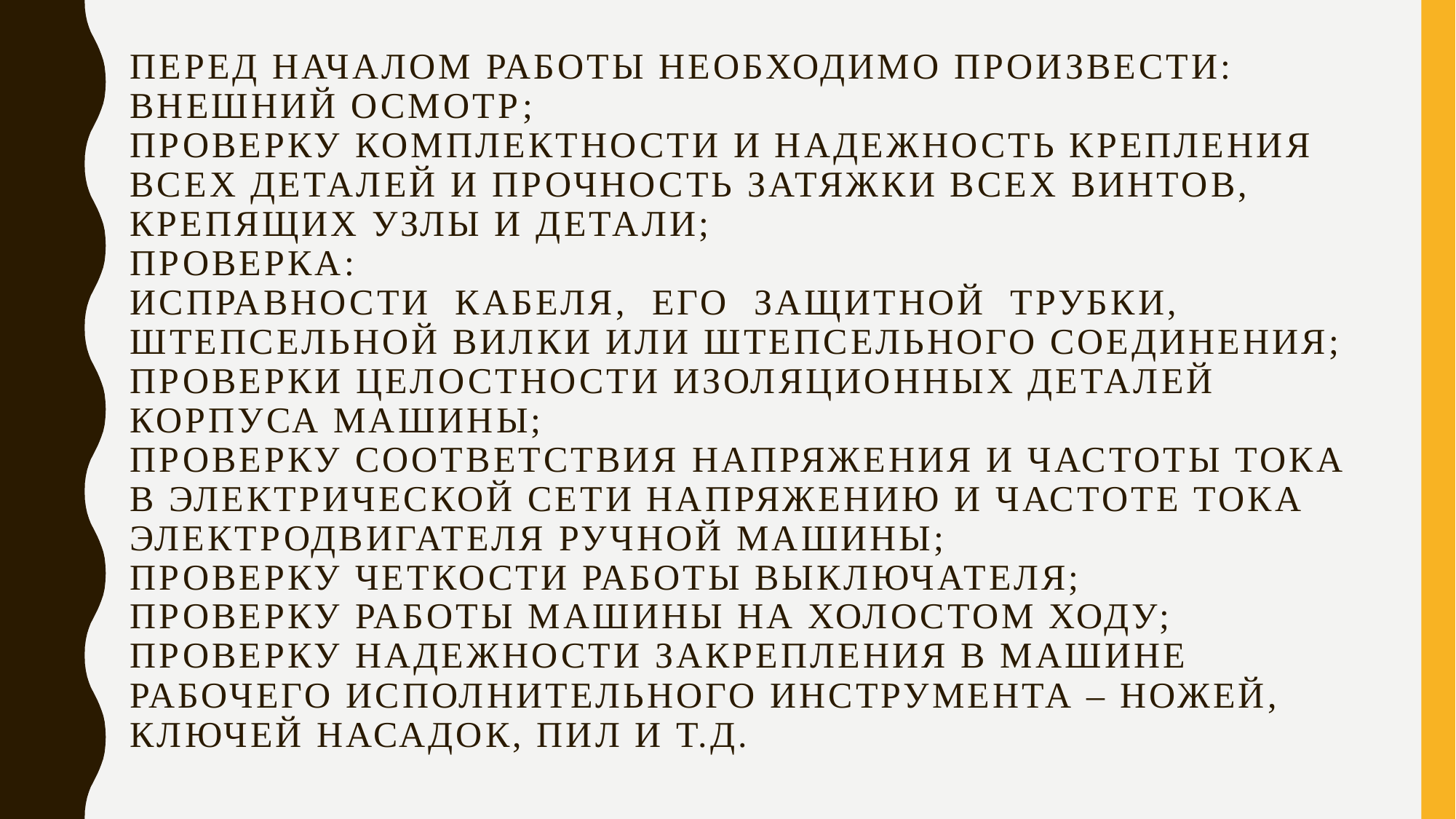

# Перед началом работы необходимо произвести: внешний осмотр; проверку комплектности и надежность крепления всех деталей и прочность затяжки всех винтов, крепящих узлы и детали; проверка: исправности  кабеля,  его  защитной  трубки,  штепсельной вилки или штепсельного соединения; проверки целостности изоляционных деталей корпуса машины; проверку соответствия напряжения и частоты тока в электрической сети напряжению и частоте тока электродвигателя ручной машины; проверку четкости работы выключателя; проверку работы машины на холостом ходу; проверку надежности закрепления в машине рабочего исполнительного инструмента – ножей, ключей насадок, пил и т.д.